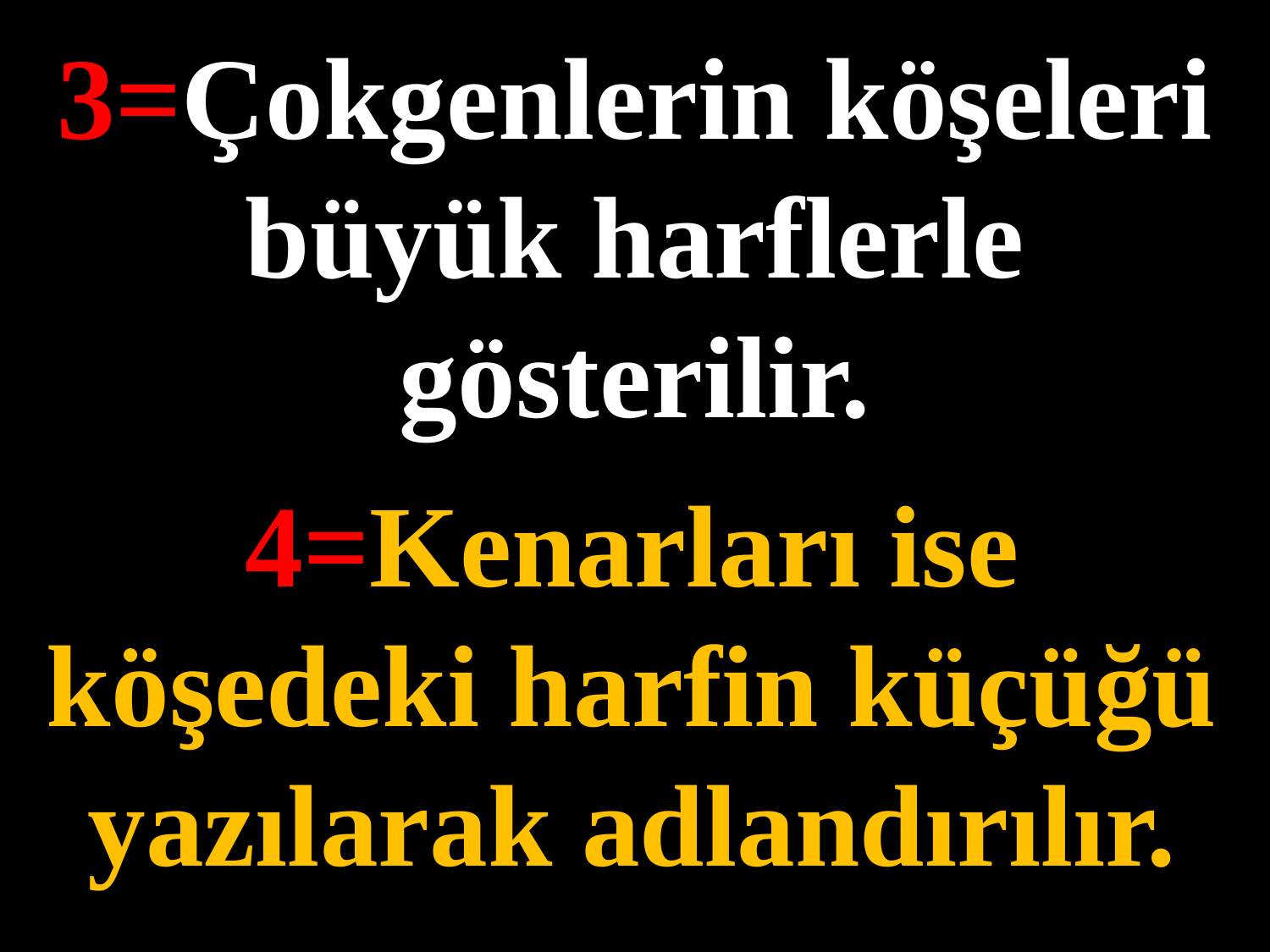

3=Çokgenlerin köşeleri büyük harflerle gösterilir.
#
4=Kenarları ise köşedeki harfin küçüğü yazılarak adlandırılır.